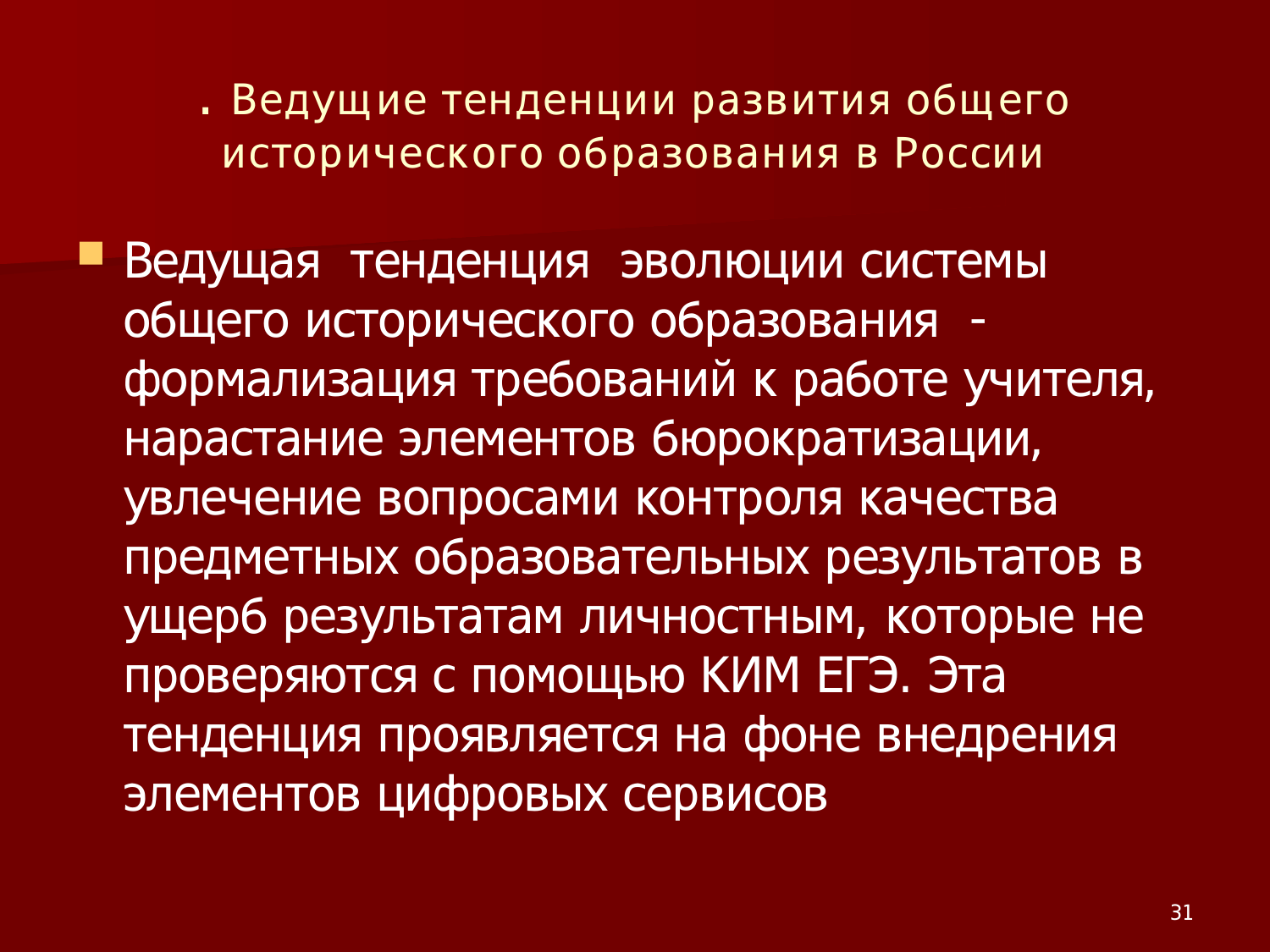

# . Ведущие тенденции развития общего исторического образования в России
Ведущая  тенденция  эволюции системы общего исторического образования  - формализация требований к работе учителя, нарастание элементов бюрократизации, увлечение вопросами контроля качества предметных образовательных результатов в ущерб результатам личностным, которые не проверяются с помощью КИМ ЕГЭ. Эта тенденция проявляется на фоне внедрения элементов цифровых сервисов
31